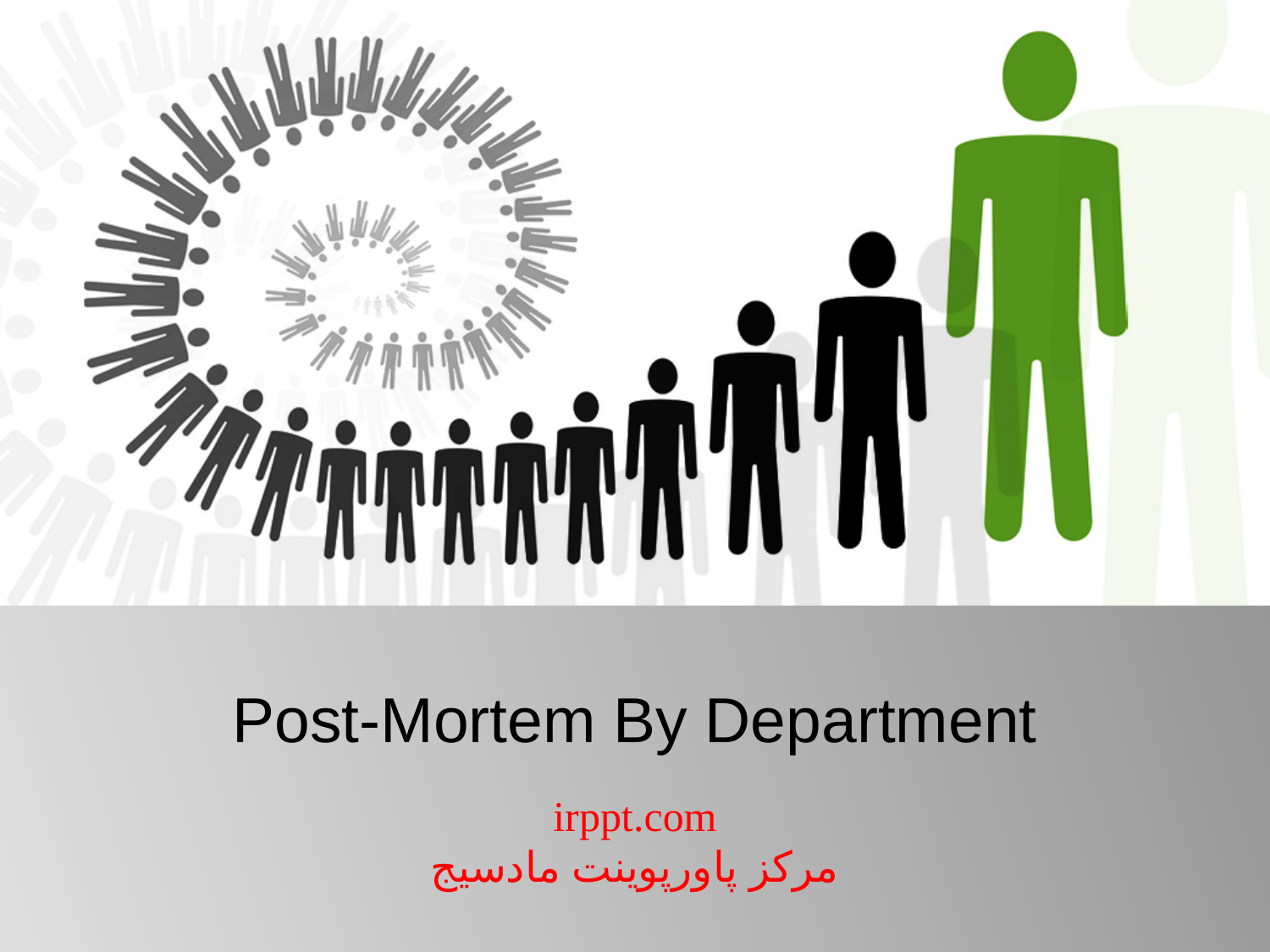

Post-Mortem By Department
irppt.com
مرکز پاورپوینت مادسیج